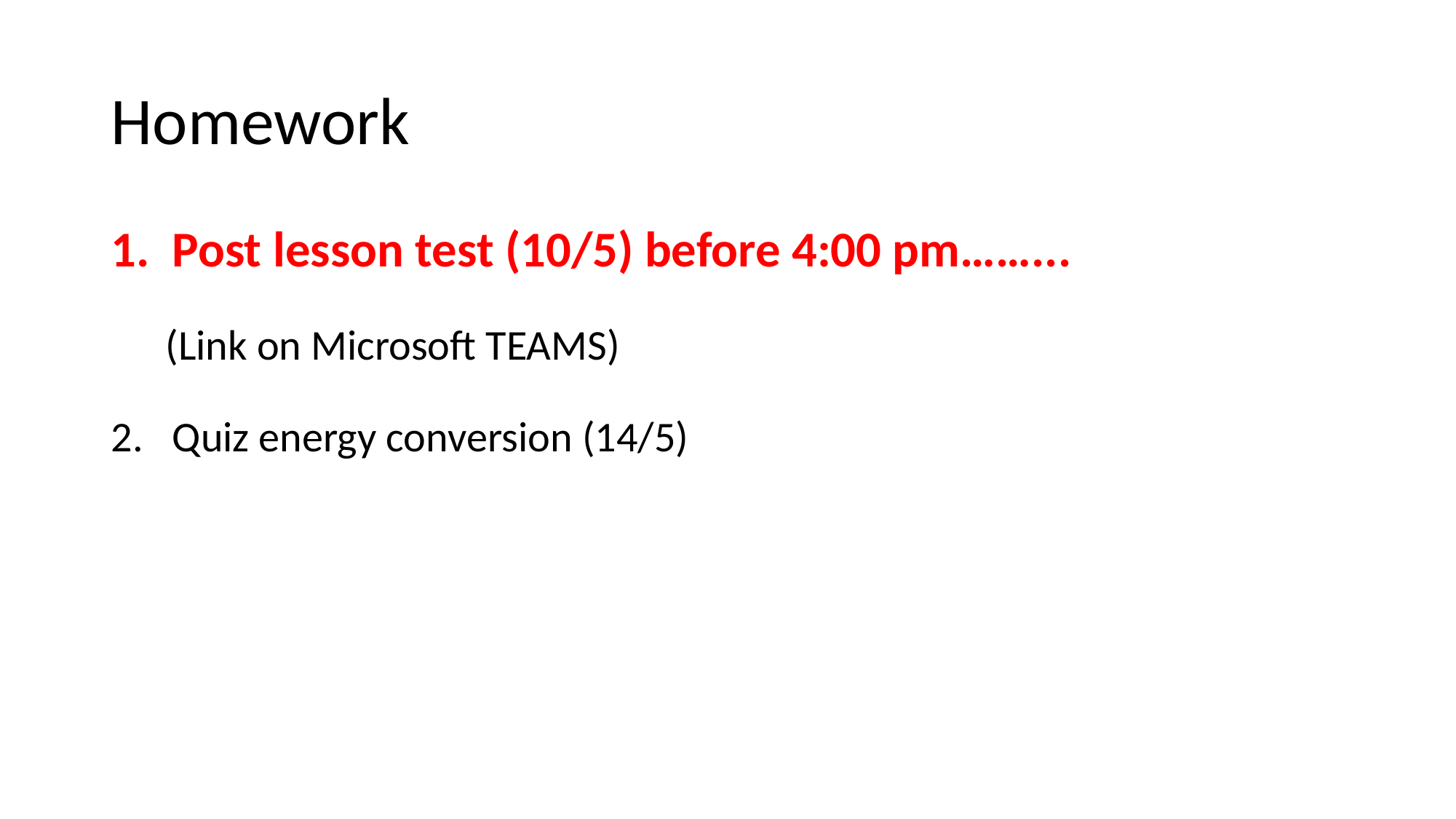

# Homework
Post lesson test (10/5) before 4:00 pm……...

(Link on Microsoft TEAMS)

Quiz energy conversion (14/5)